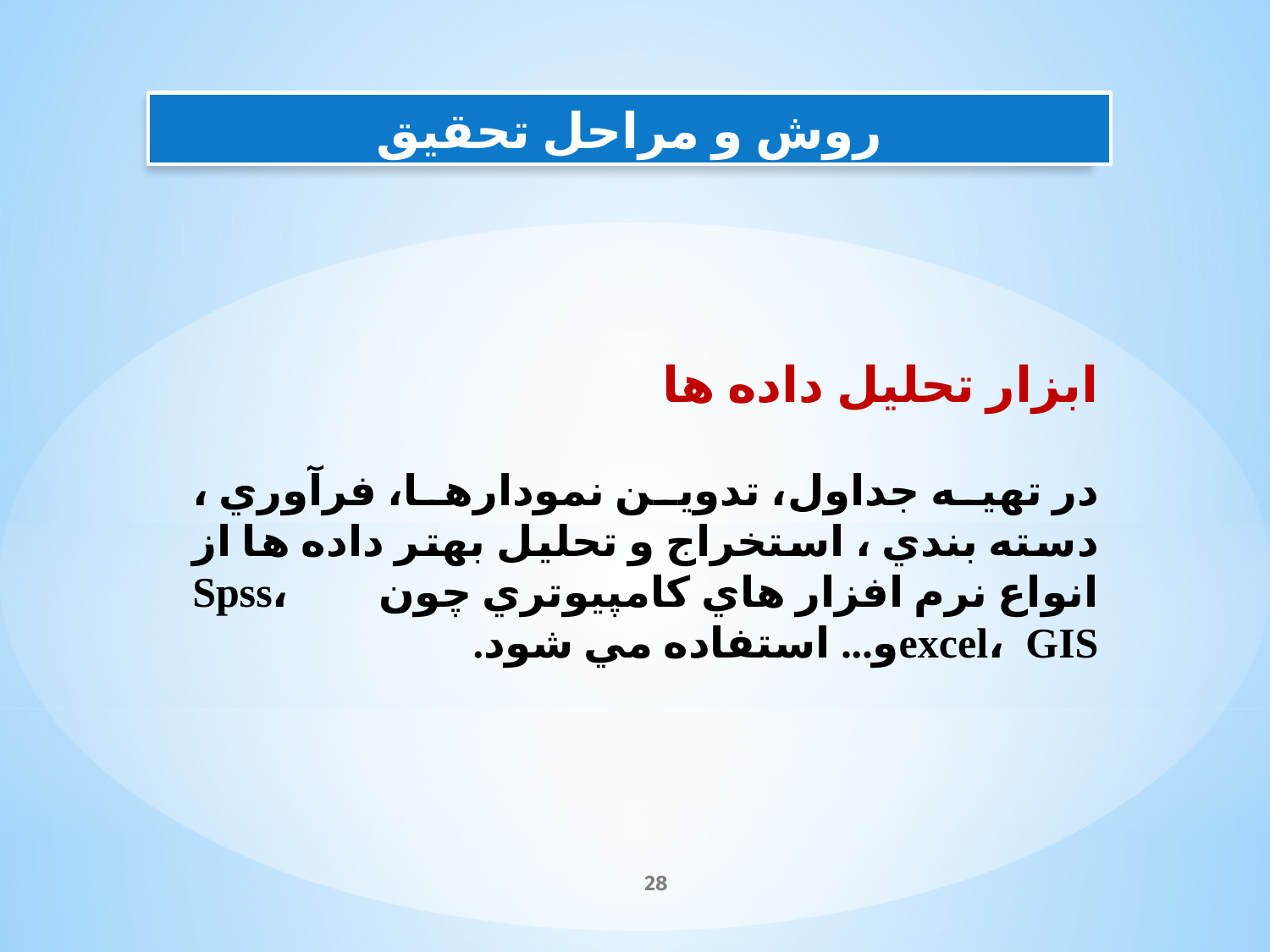

روش و مراحل تحقیق
ابزار تحليل داده ها
در تهيه جداول، تدوين نمودارها، فرآوري ، دسته بندي ، استخراج و تحليل بهتر داده ها از انواع نرم افزار هاي كامپيوتري چون  Spss، excel،  GISو... استفاده مي شود.

28